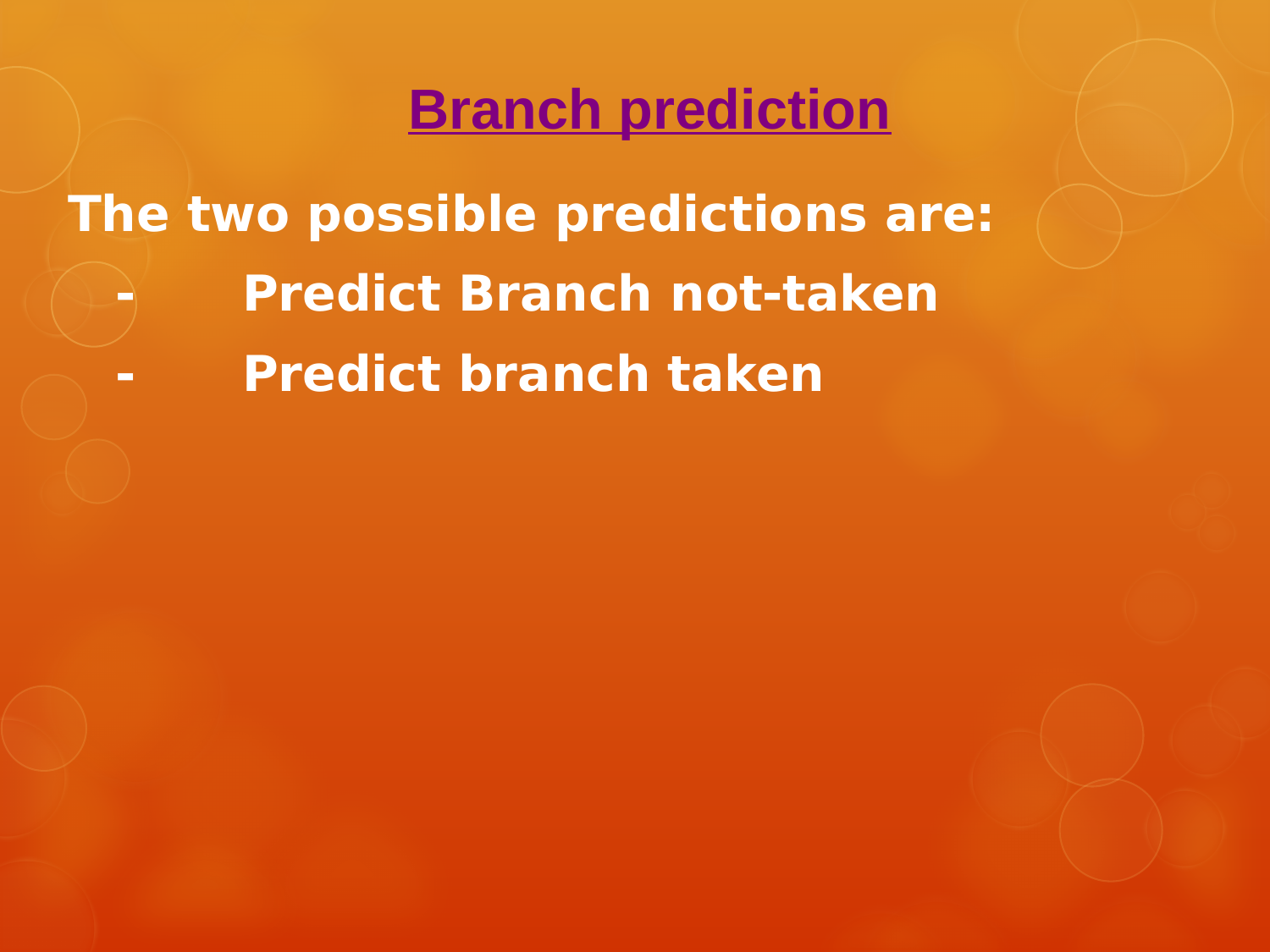

Branch prediction
The two possible predictions are:
	-	Predict Branch not-taken
	-	Predict branch taken